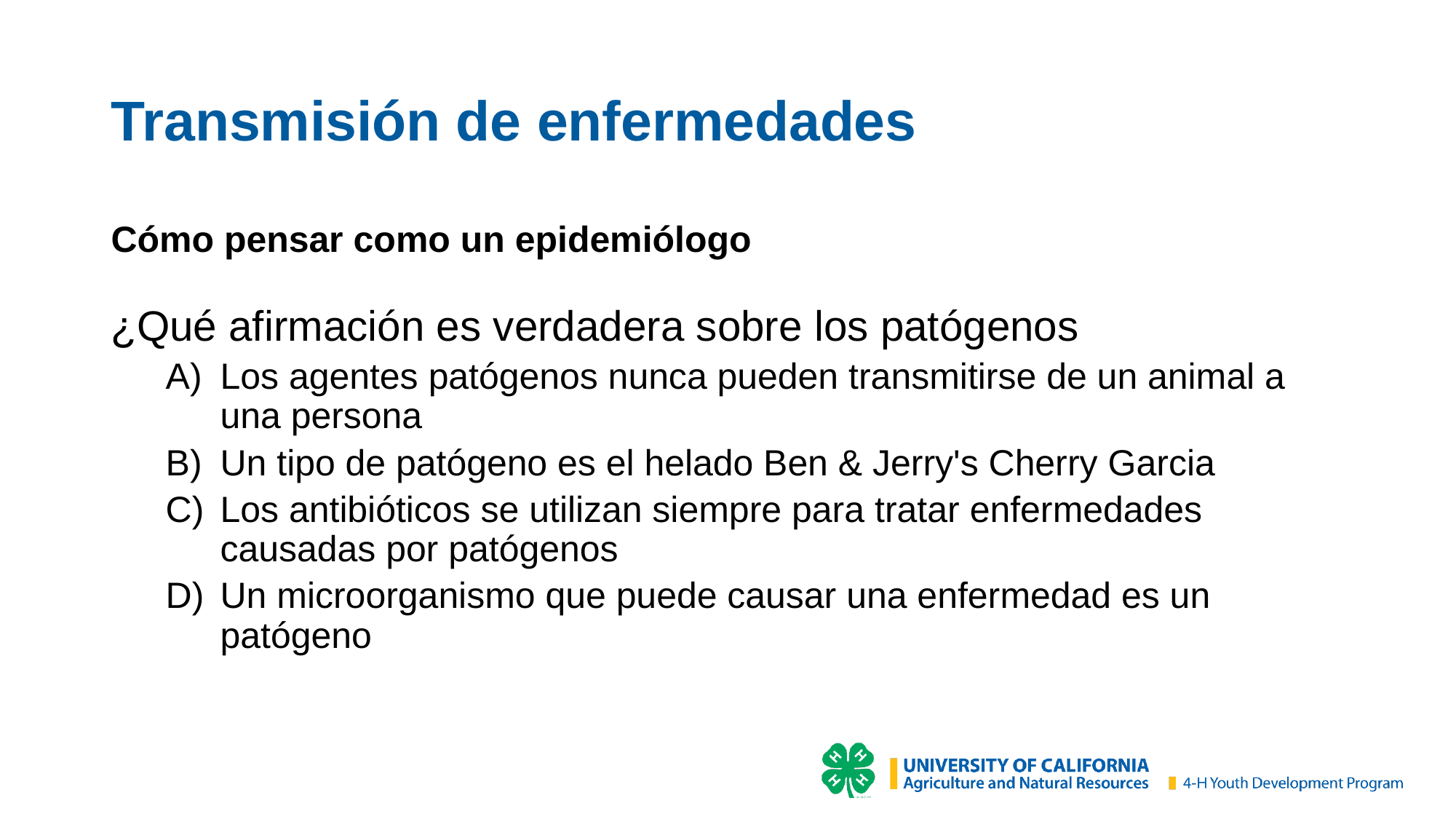

# Transmisión de enfermedades
Cómo pensar como un epidemiólogo
¿Qué afirmación es verdadera sobre los patógenos
Los agentes patógenos nunca pueden transmitirse de un animal a una persona
Un tipo de patógeno es el helado Ben & Jerry's Cherry Garcia
Los antibióticos se utilizan siempre para tratar enfermedades causadas por patógenos
Un microorganismo que puede causar una enfermedad es un patógeno